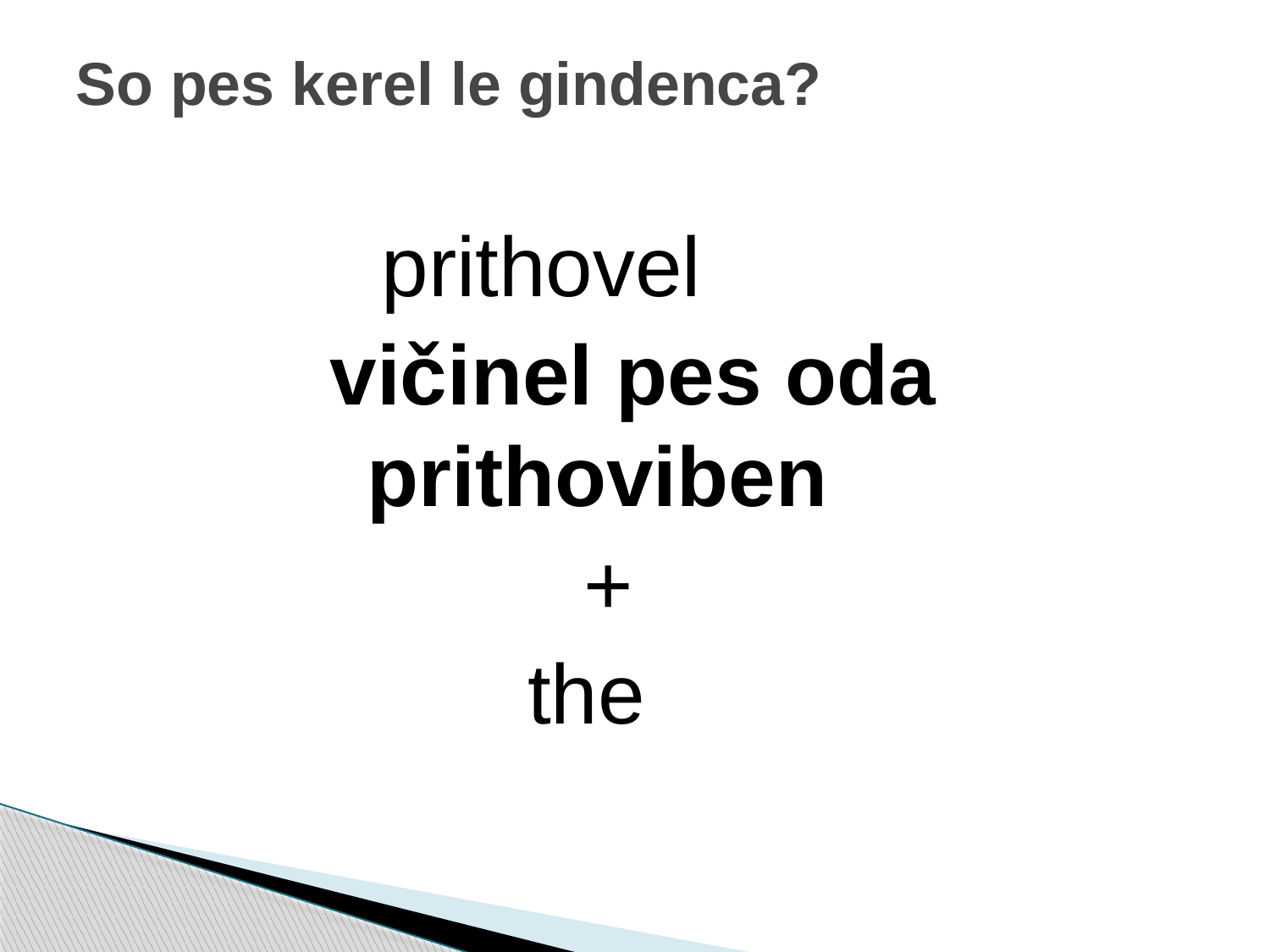

# So pes kerel le gindenca?
             prithovel
		vičinel pes oda               	       prithoviben
				+
			   the